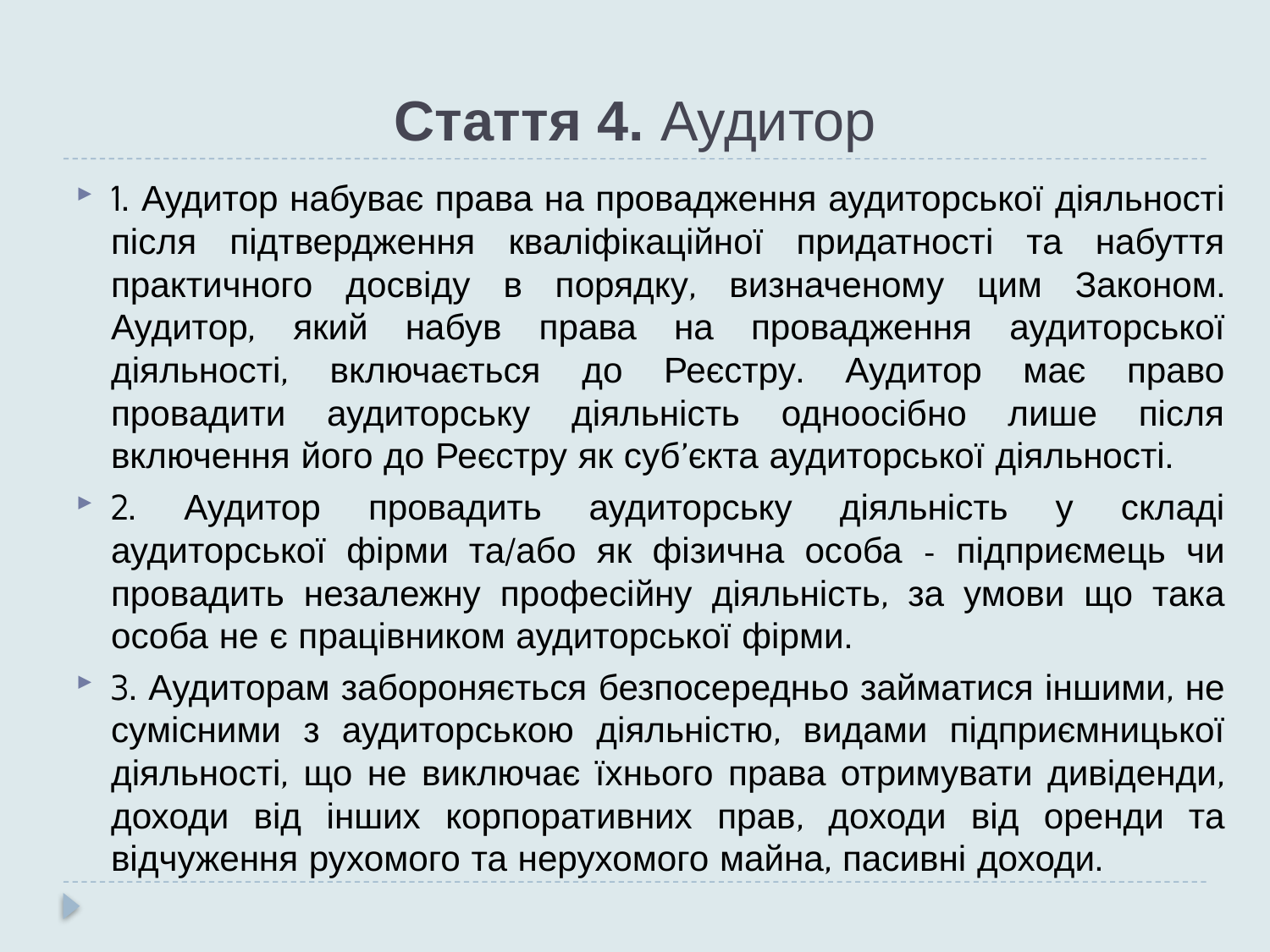

# Стаття 4. Аудитор
1. Аудитор набуває права на провадження аудиторської діяльності після підтвердження кваліфікаційної придатності та набуття практичного досвіду в порядку, визначеному цим Законом. Аудитор, який набув права на провадження аудиторської діяльності, включається до Реєстру. Аудитор має право провадити аудиторську діяльність одноосібно лише після включення його до Реєстру як суб’єкта аудиторської діяльності.
2. Аудитор провадить аудиторську діяльність у складі аудиторської фірми та/або як фізична особа - підприємець чи провадить незалежну професійну діяльність, за умови що така особа не є працівником аудиторської фірми.
3. Аудиторам забороняється безпосередньо займатися іншими, не сумісними з аудиторською діяльністю, видами підприємницької діяльності, що не виключає їхнього права отримувати дивіденди, доходи від інших корпоративних прав, доходи від оренди та відчуження рухомого та нерухомого майна, пасивні доходи.